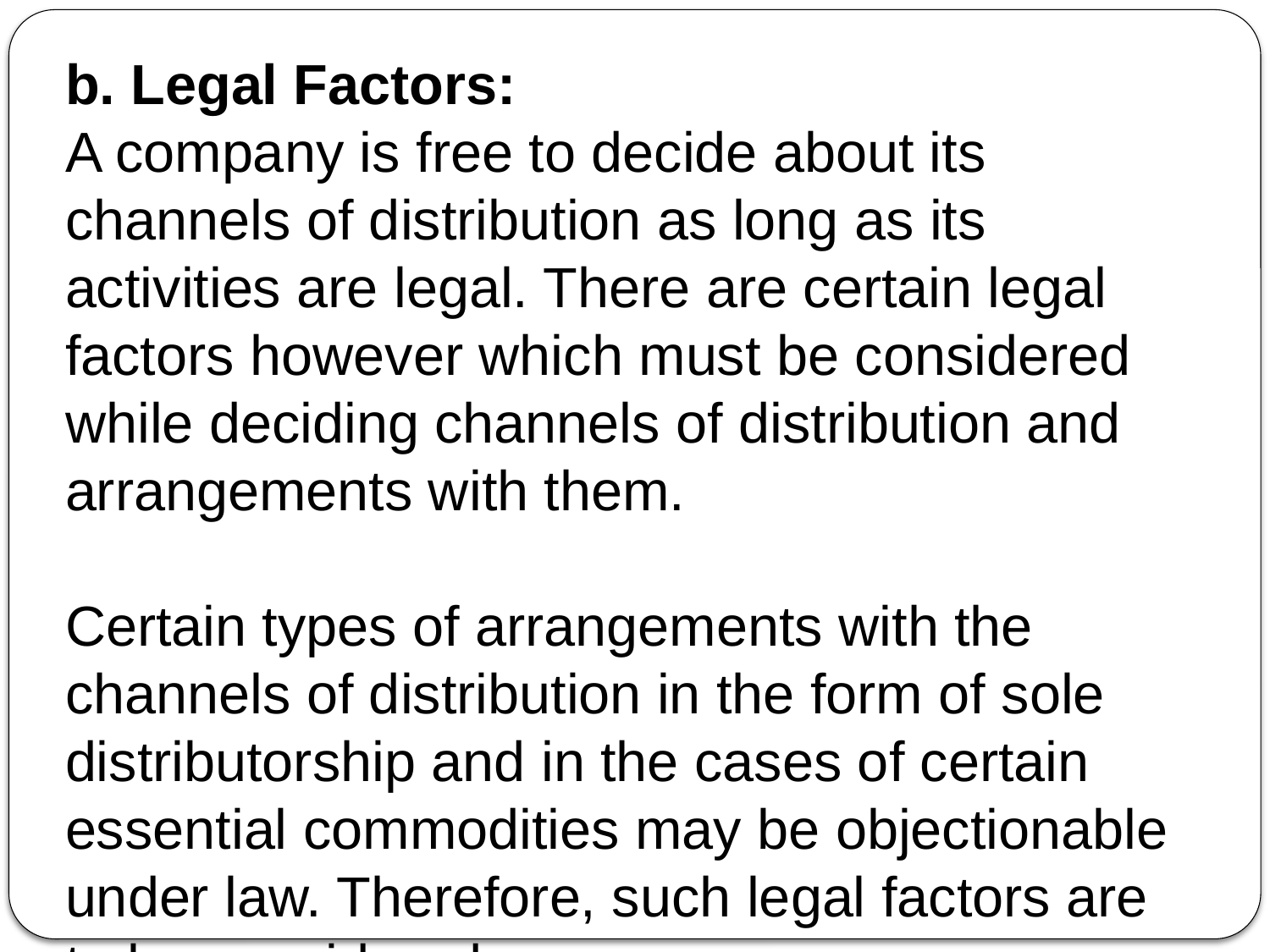

b. Legal Factors:
A company is free to decide about its channels of distribution as long as its activities are legal. There are certain legal factors however which must be considered while deciding channels of distribution and arrangements with them.

Certain types of arrangements with the channels of distribution in the form of sole distributorship and in the cases of certain essential commodities may be objectionable under law. Therefore, such legal factors are to be considered.